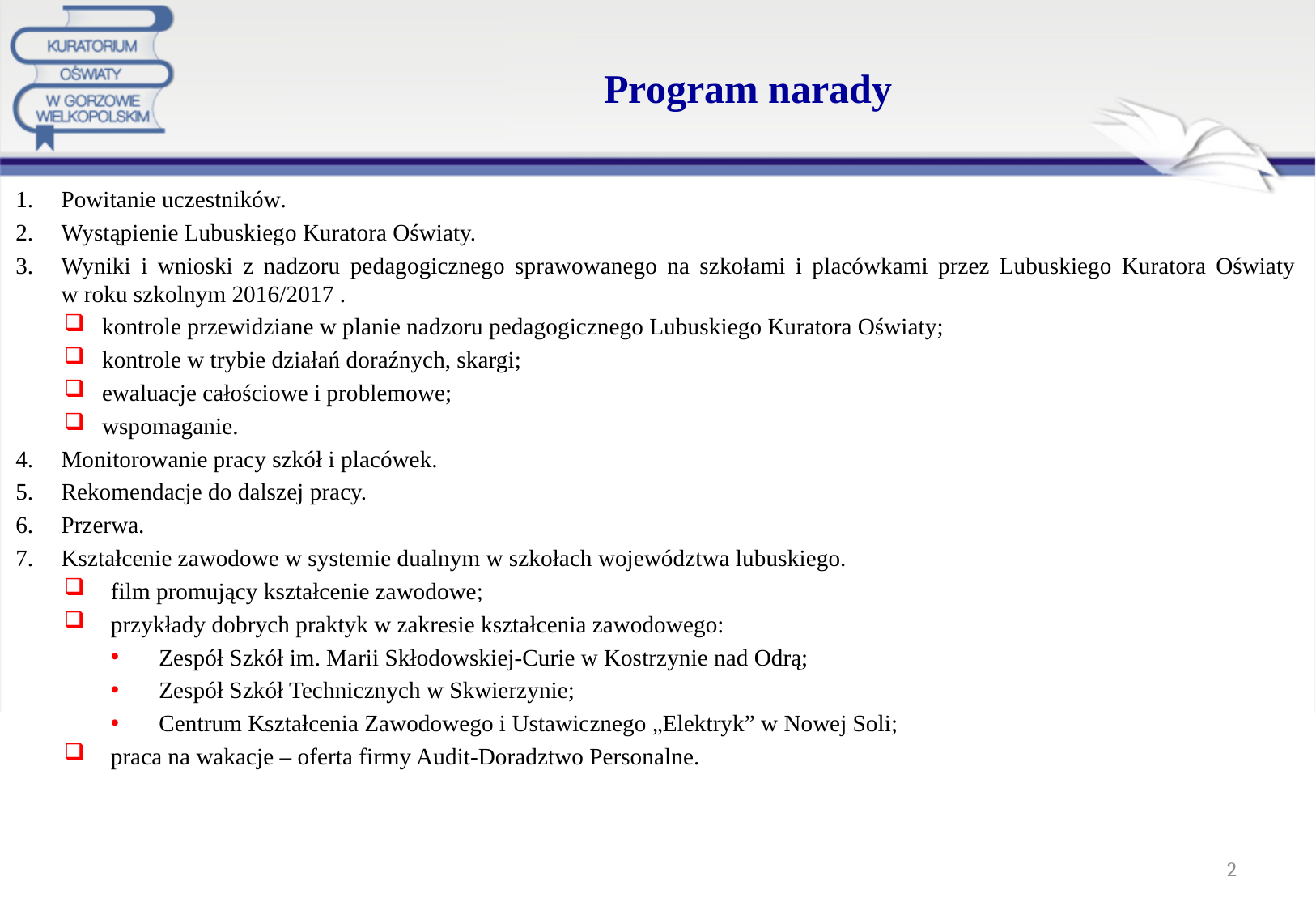

# Program narady
Powitanie uczestników.
Wystąpienie Lubuskiego Kuratora Oświaty.
Wyniki i wnioski z nadzoru pedagogicznego sprawowanego na szkołami i placówkami przez Lubuskiego Kuratora Oświaty
w roku szkolnym 2016/2017 .
kontrole przewidziane w planie nadzoru pedagogicznego Lubuskiego Kuratora Oświaty;
kontrole w trybie działań doraźnych, skargi;
ewaluacje całościowe i problemowe;
wspomaganie.
Monitorowanie pracy szkół i placówek.
Rekomendacje do dalszej pracy.
Przerwa.
Kształcenie zawodowe w systemie dualnym w szkołach województwa lubuskiego.
film promujący kształcenie zawodowe;
przykłady dobrych praktyk w zakresie kształcenia zawodowego:
Zespół Szkół im. Marii Skłodowskiej-Curie w Kostrzynie nad Odrą;
Zespół Szkół Technicznych w Skwierzynie;
Centrum Kształcenia Zawodowego i Ustawicznego „Elektryk” w Nowej Soli;
praca na wakacje – oferta firmy Audit-Doradztwo Personalne.

2